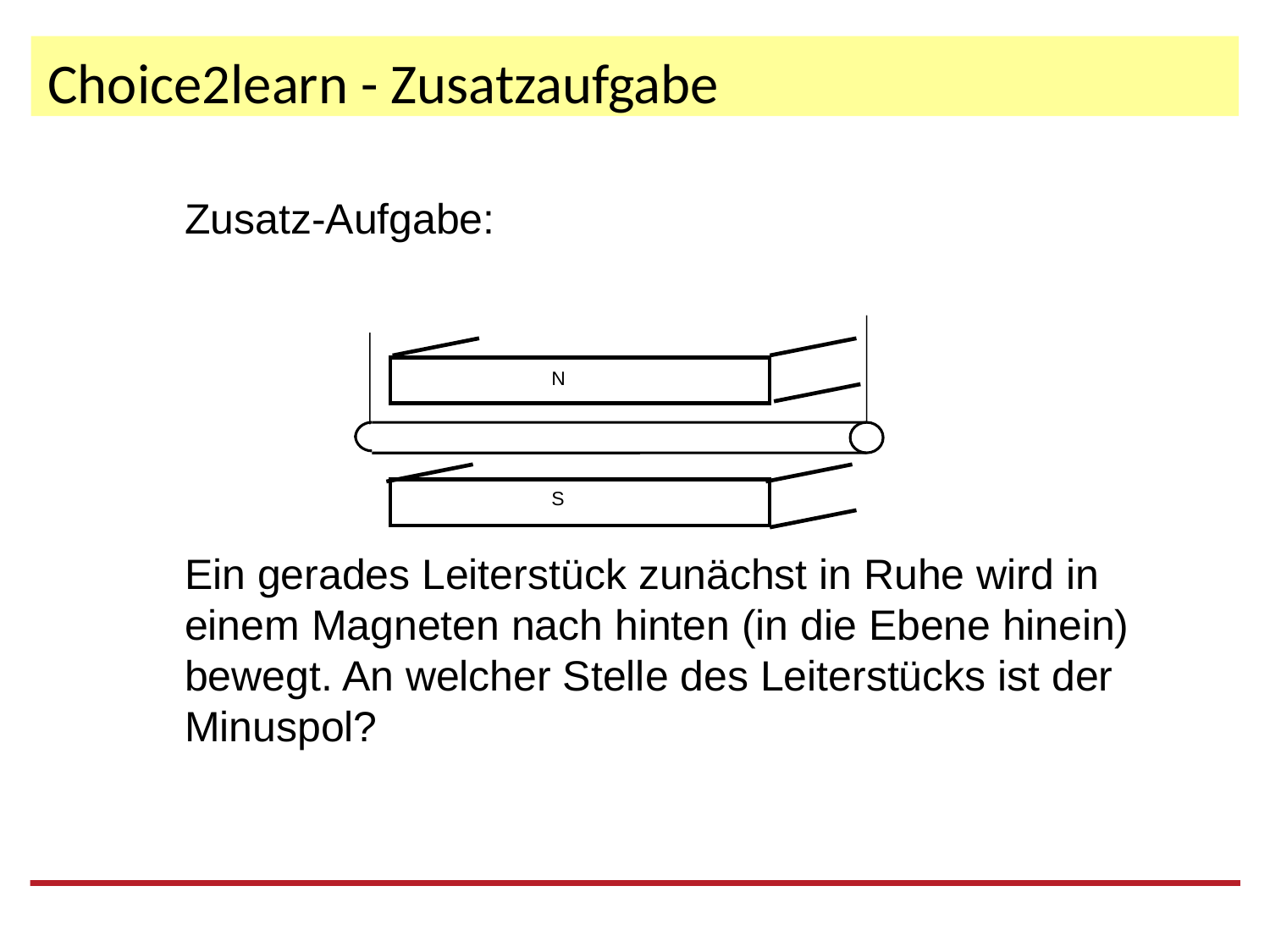

# Choice2learn - Zusatzaufgabe

Zusatz-Aufgabe:

Ein gerades Leiterstück zunächst in Ruhe wird in einem Magneten nach hinten (in die Ebene hinein) bewegt. An welcher Stelle des Leiterstücks ist der Minuspol?

N

S